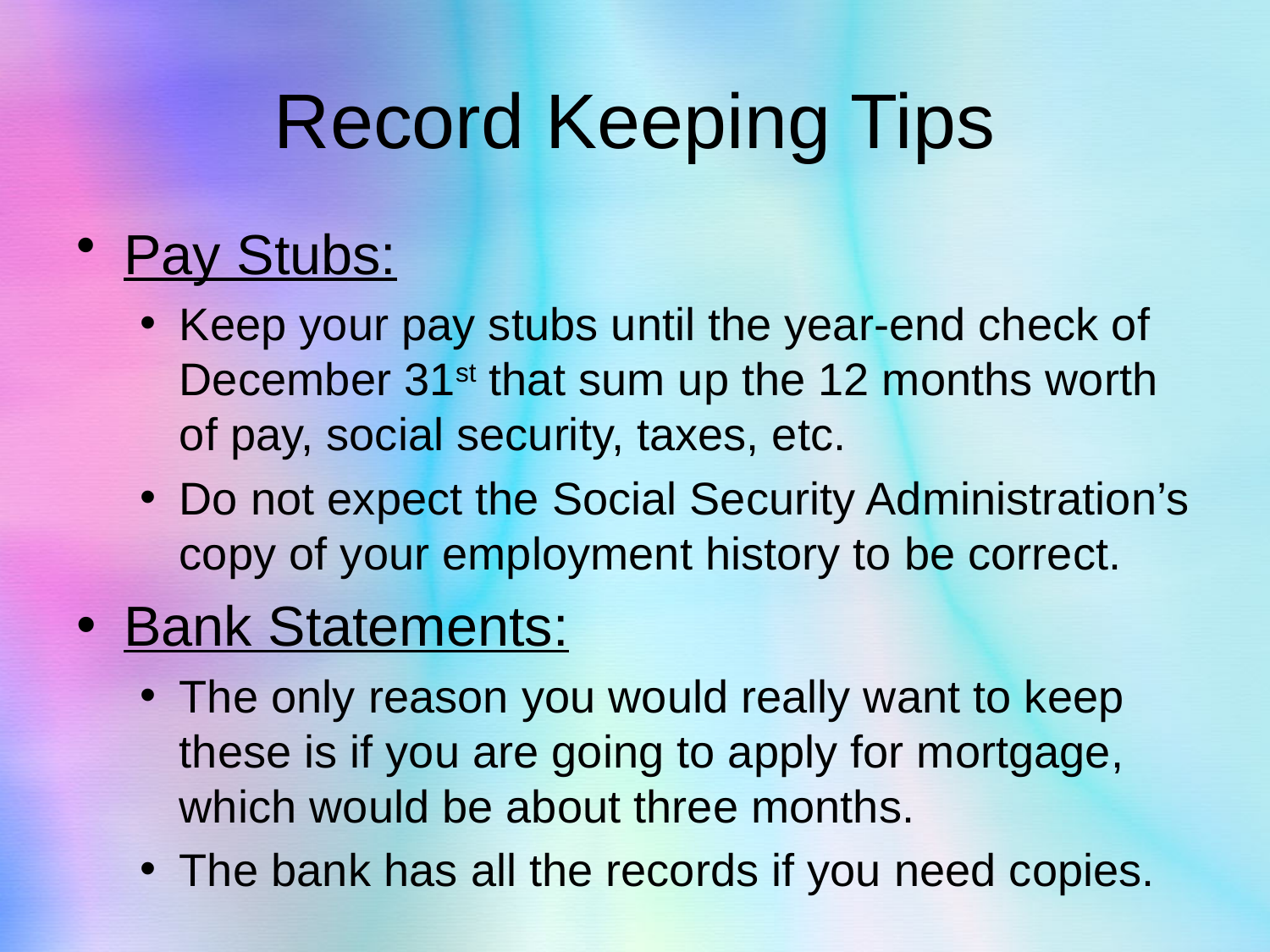

# Record Keeping Tips
Pay Stubs:
Keep your pay stubs until the year-end check of December 31st that sum up the 12 months worth of pay, social security, taxes, etc.
Do not expect the Social Security Administration’s copy of your employment history to be correct.
Bank Statements:
The only reason you would really want to keep these is if you are going to apply for mortgage, which would be about three months.
The bank has all the records if you need copies.